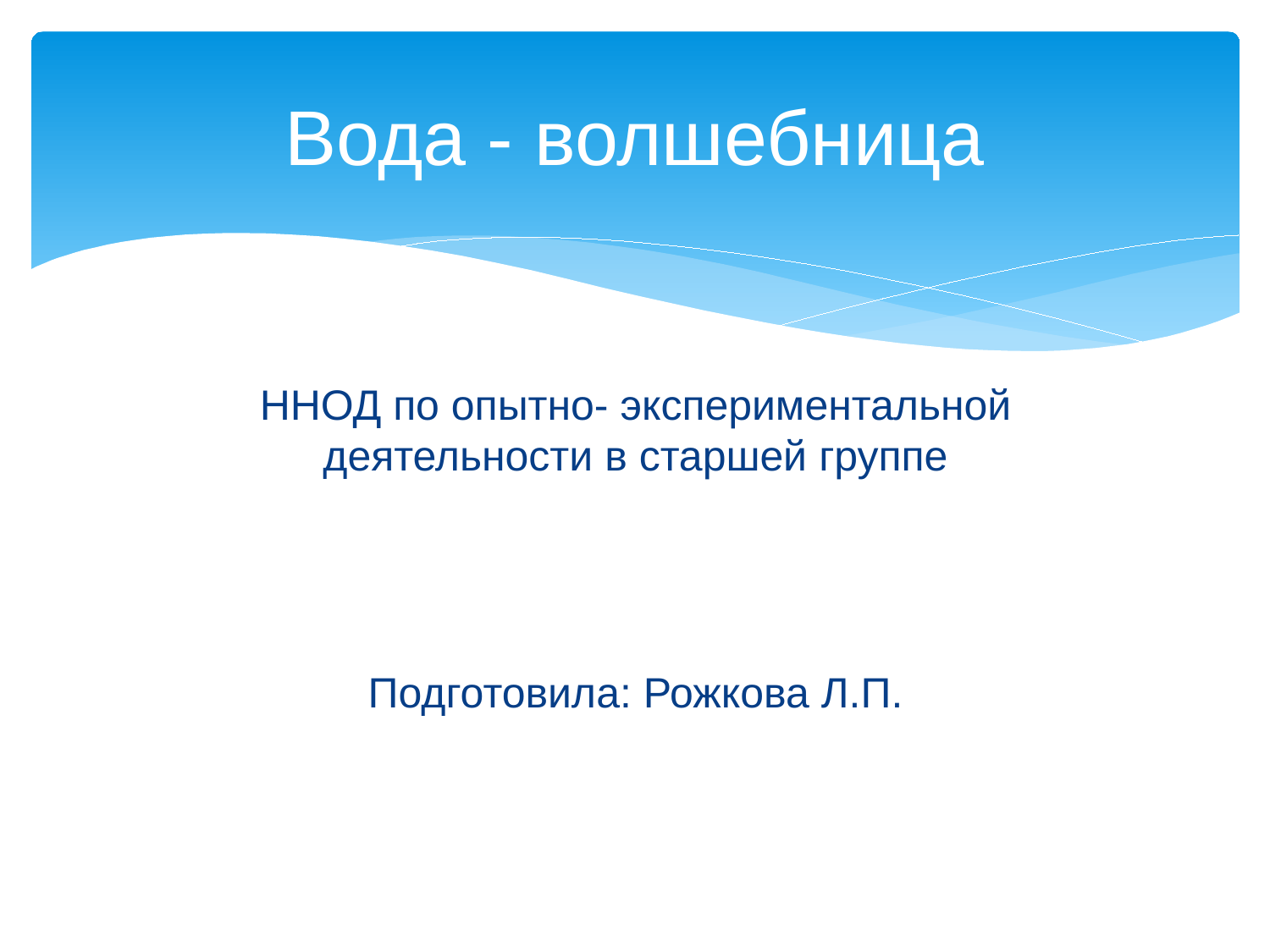

# Вода - волшебница
ННОД по опытно- экспериментальной деятельности в старшей группе

Подготовила: Рожкова Л.П.